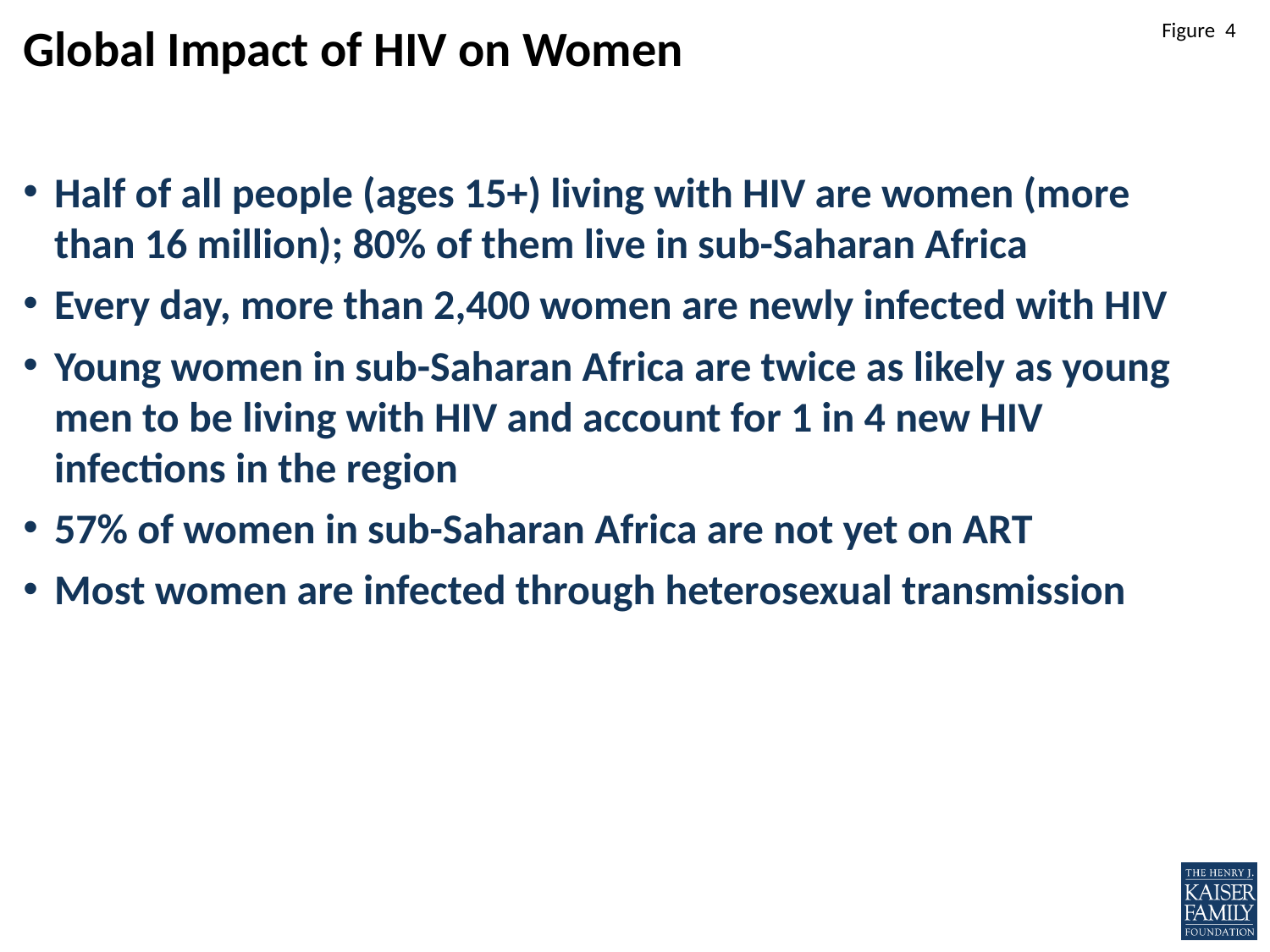

# Global Impact of HIV on Women
Half of all people (ages 15+) living with HIV are women (more than 16 million); 80% of them live in sub-Saharan Africa
Every day, more than 2,400 women are newly infected with HIV
Young women in sub-Saharan Africa are twice as likely as young men to be living with HIV and account for 1 in 4 new HIV infections in the region
57% of women in sub-Saharan Africa are not yet on ART
Most women are infected through heterosexual transmission

100%
82%
Leading role
Major role, but not leading